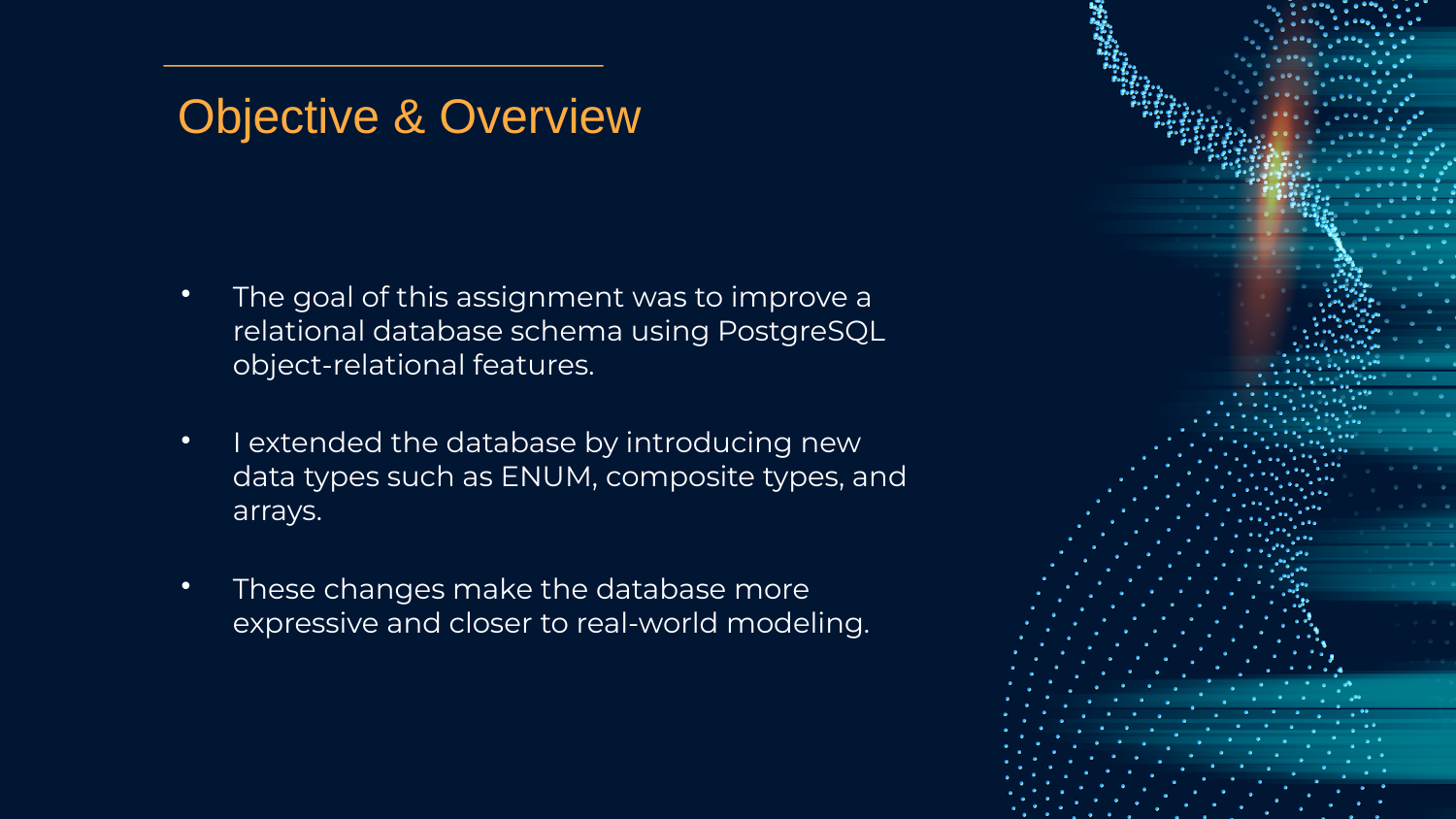

# Objective & Overview
The goal of this assignment was to improve a relational database schema using PostgreSQL object-relational features.
I extended the database by introducing new data types such as ENUM, composite types, and arrays.
These changes make the database more expressive and closer to real-world modeling.